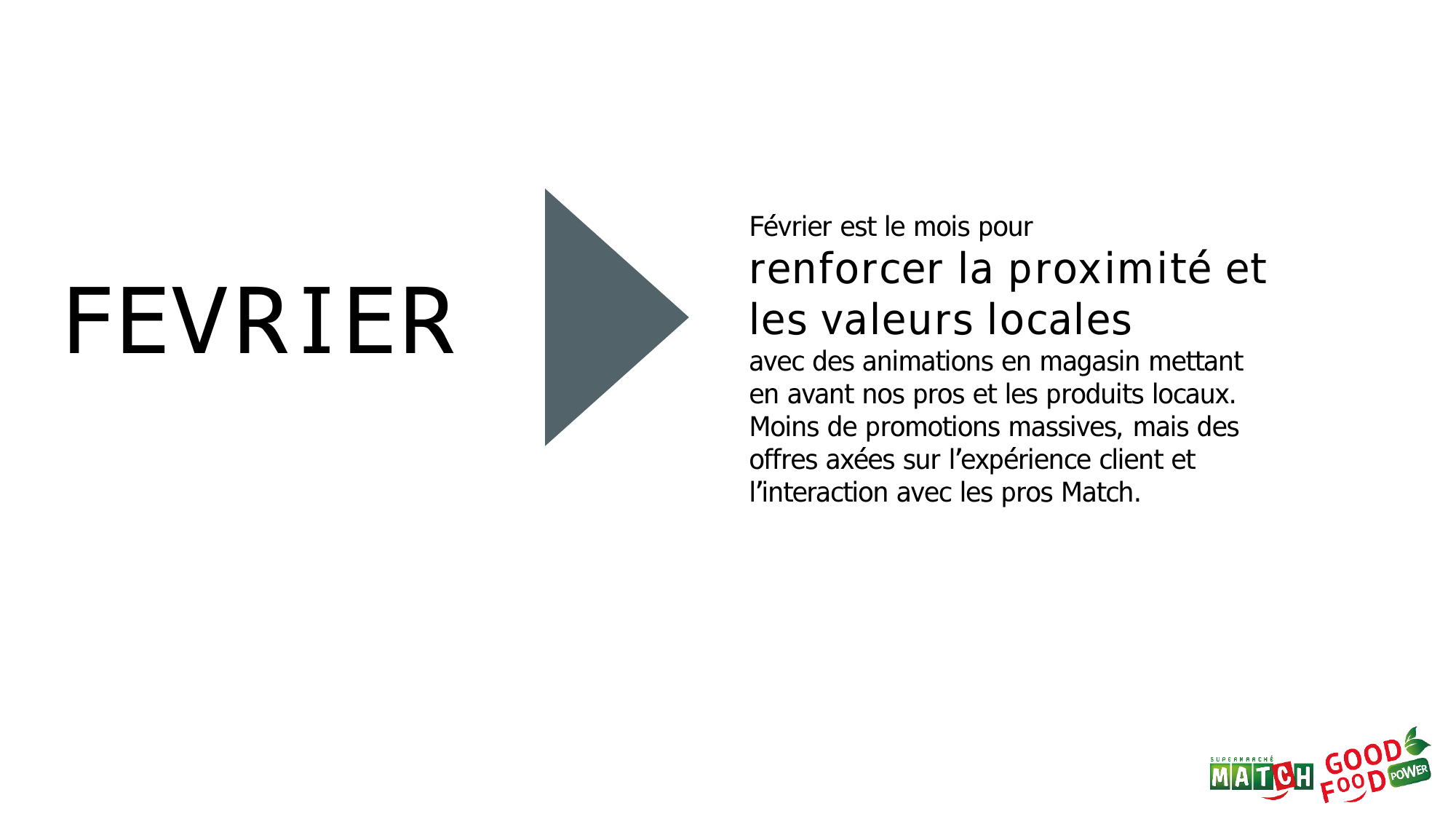

Février est le mois pour
renforcer la proximité et les valeurs locales
avec des animations en magasin mettant en avant nos pros et les produits locaux.
Moins de promotions massives, mais des offres axées sur l’expérience client et l’interaction avec les pros Match.

FEVRIER